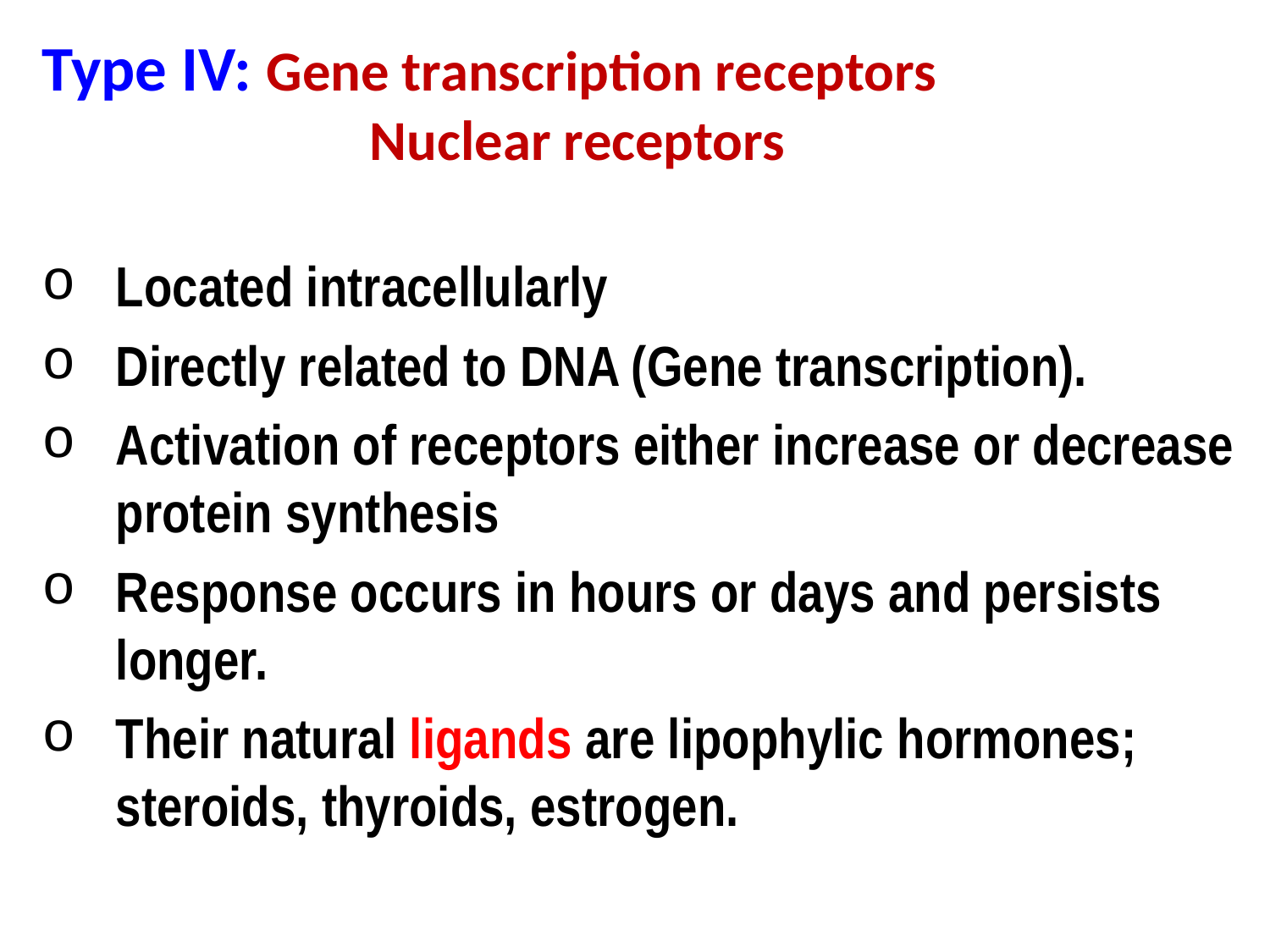

Type IV: Gene transcription receptors
			Nuclear receptors

Located intracellularly
Directly related to DNA (Gene transcription).
Activation of receptors either increase or decrease protein synthesis
Response occurs in hours or days and persists longer.
Their natural ligands are lipophylic hormones; steroids, thyroids, estrogen.